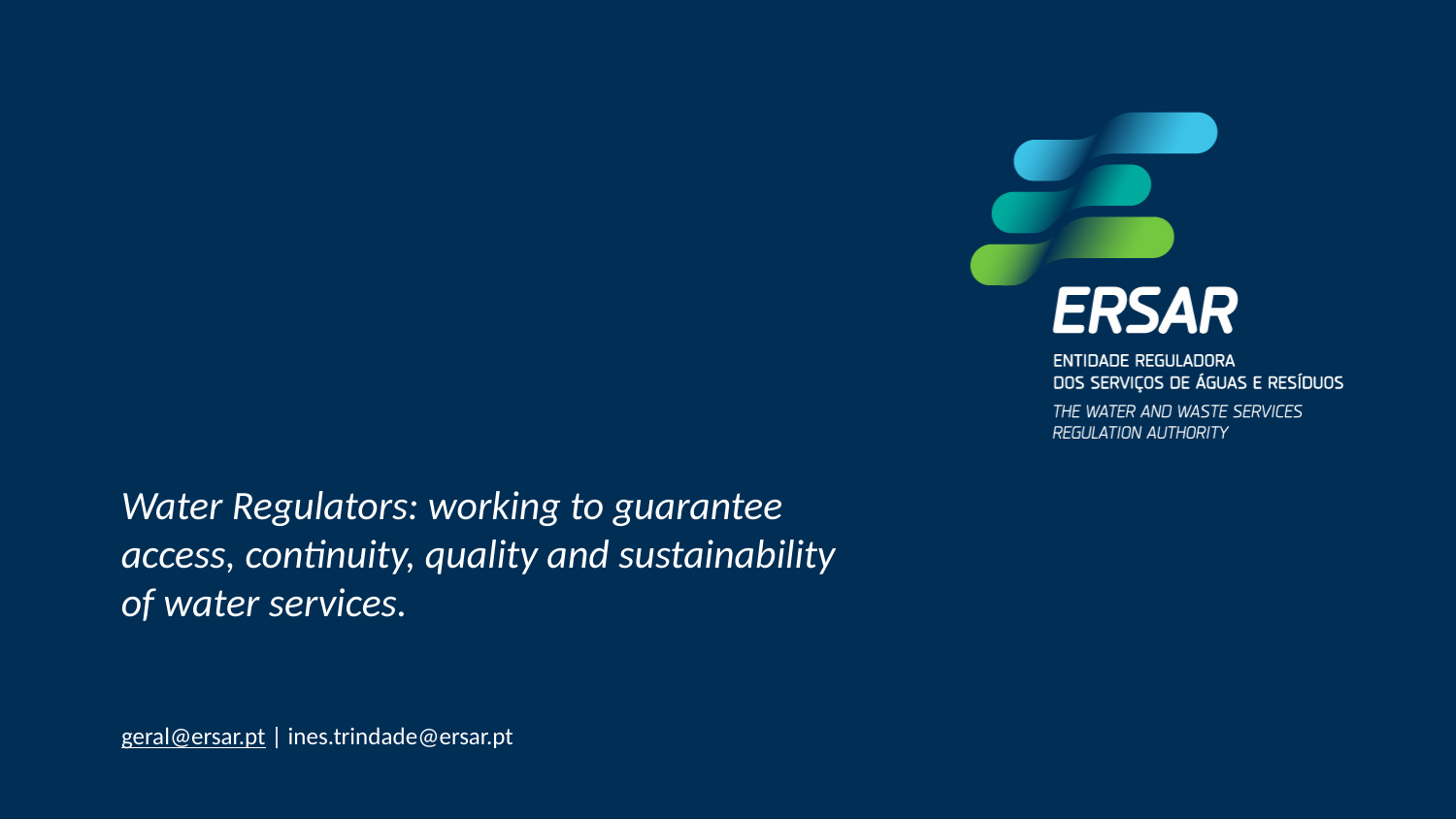

Water Regulators: working to guarantee access, continuity, quality and sustainability of water services.
geral@ersar.pt | ines.trindade@ersar.pt